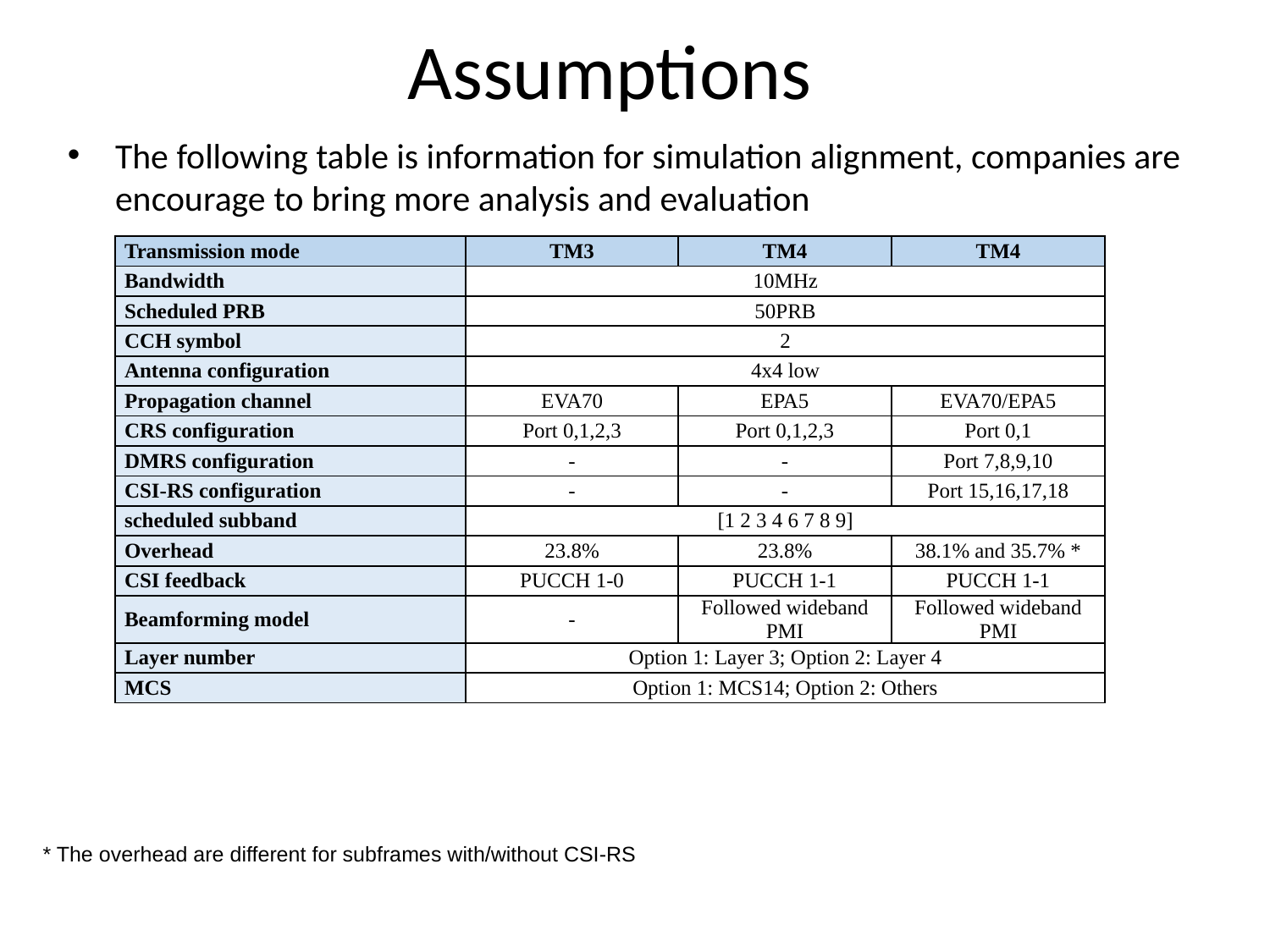

# Assumptions
The following table is information for simulation alignment, companies are encourage to bring more analysis and evaluation
| Transmission mode | TM3 | TM4 | TM4 |
| --- | --- | --- | --- |
| Bandwidth | 10MHz |  |  |
| Scheduled PRB | 50PRB |  |  |
| CCH symbol | 2 |  |  |
| Antenna configuration | 4x4 low |  |  |
| Propagation channel | EVA70 | EPA5 | EVA70/EPA5 |
| CRS configuration | Port 0,1,2,3 | Port 0,1,2,3 | Port 0,1 |
| DMRS configuration | - | - | Port 7,8,9,10 |
| CSI-RS configuration | - | - | Port 15,16,17,18 |
| scheduled subband | [1 2 3 4 6 7 8 9] |  |  |
| Overhead | 23.8% | 23.8% | 38.1% and 35.7% \* |
| CSI feedback | PUCCH 1-0 | PUCCH 1-1 | PUCCH 1-1 |
| Beamforming model | - | Followed wideband PMI | Followed wideband PMI |
| Layer number | Option 1: Layer 3; Option 2: Layer 4 |  |  |
| MCS | Option 1: MCS14; Option 2: Others |  |  |
* The overhead are different for subframes with/without CSI-RS